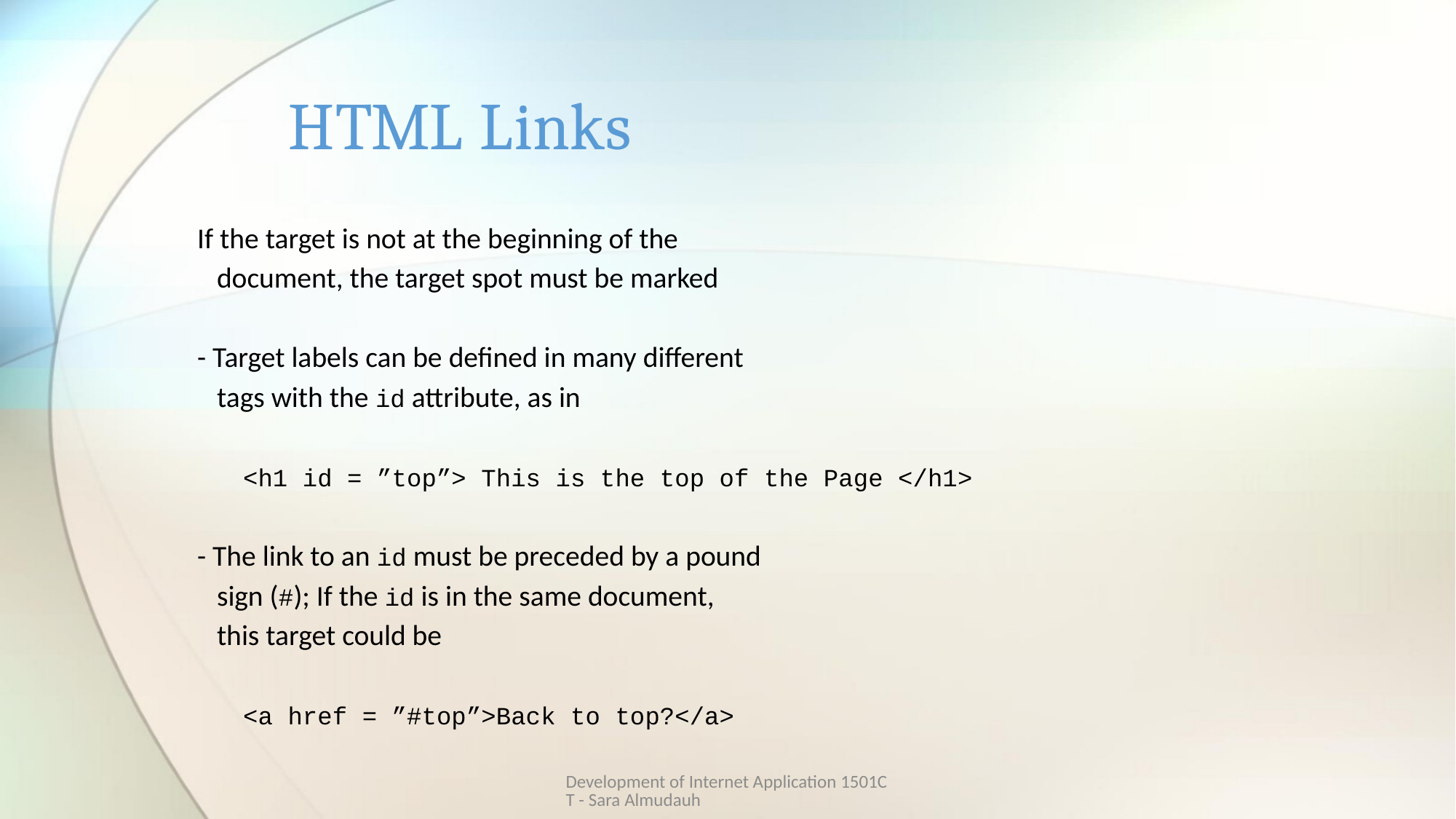

# HTML Links
If the target is not at the beginning of the
   document, the target spot must be marked

- Target labels can be defined in many different
   tags with the id attribute, as in

       <h1 id = ”top”> This is the top of the Page </h1>

- The link to an id must be preceded by a pound
   sign (#); If the id is in the same document,
   this target could be

       <a href = ”#top”>Back to top?</a>

Development of Internet Application 1501CT - Sara Almudauh